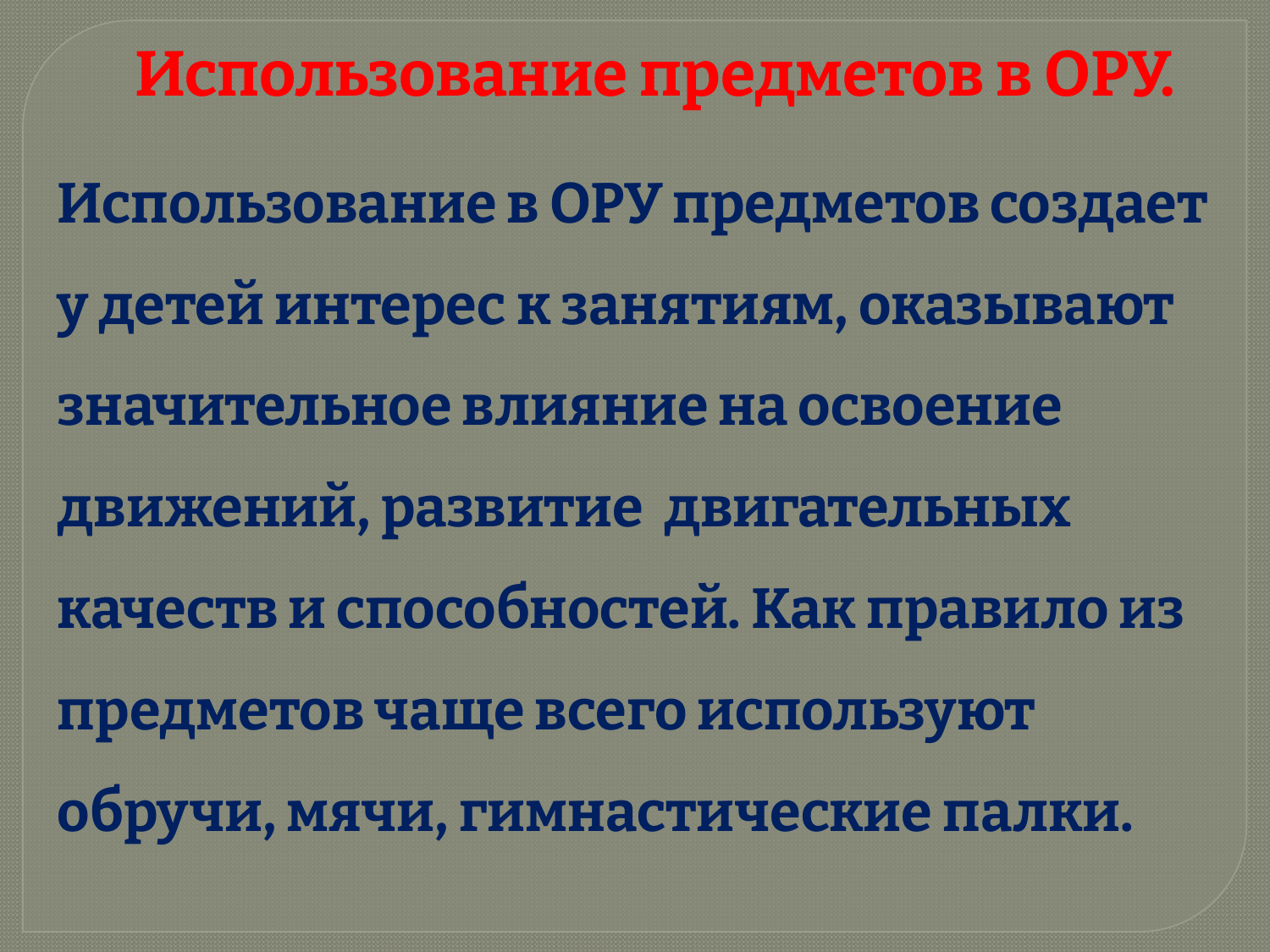

Использование предметов в ОРУ.
Использование в ОРУ предметов создает у детей интерес к занятиям, оказывают значительное влияние на освоение движений, развитие  двигательных качеств и способностей. Как правило из предметов чаще всего используют обручи, мячи, гимнастические палки.